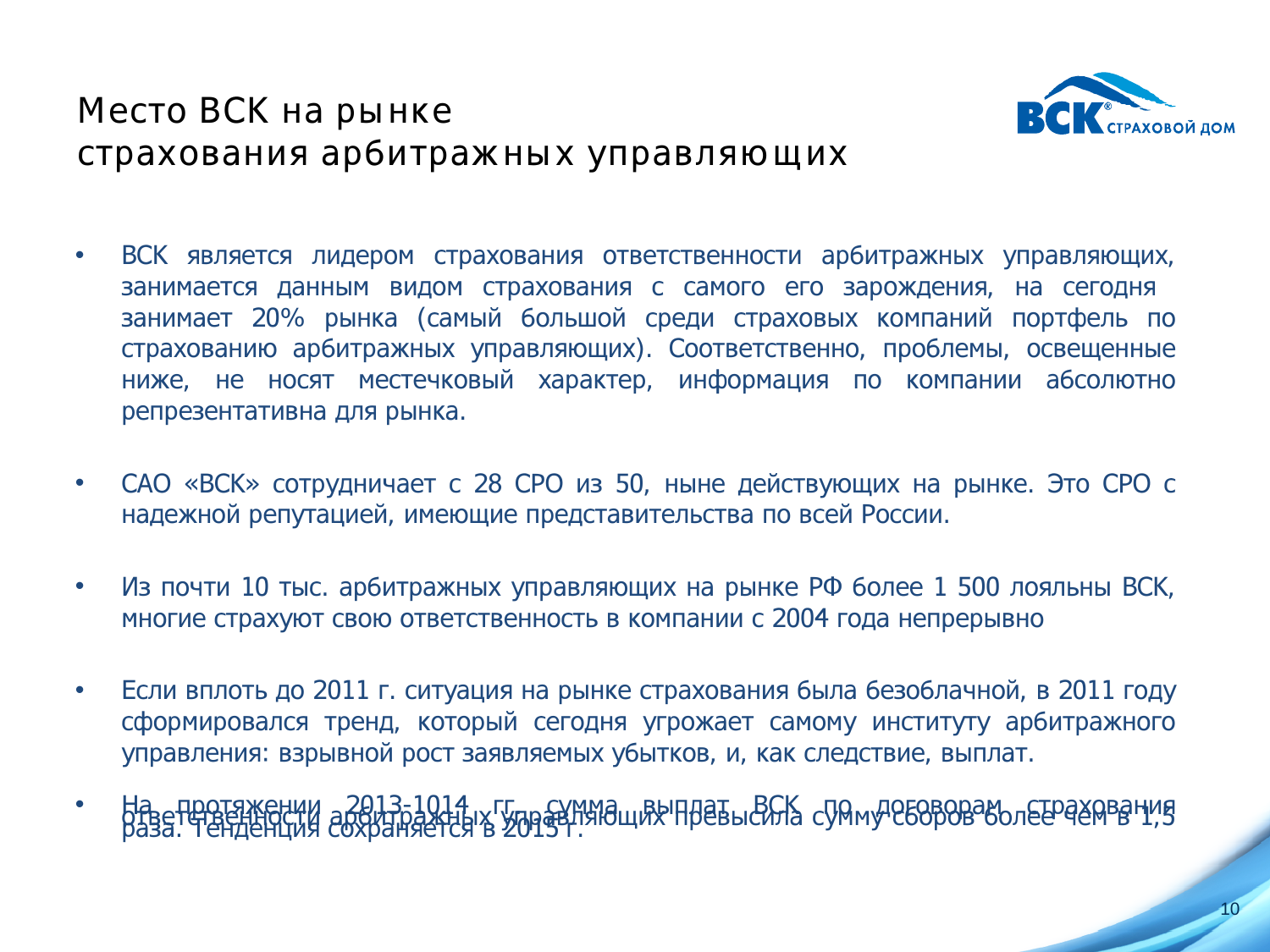

# Место ВСК на рынке страхования арбитражных управляющих

ВСК является лидером страхования ответственности арбитражных управляющих, занимается данным видом страхования с самого его зарождения, на сегодня  занимает 20% рынка (самый большой среди страховых компаний портфель по страхованию арбитражных управляющих). Соответственно, проблемы, освещенные ниже, не носят местечковый характер, информация по компании абсолютно репрезентативна для рынка.

САО «ВСК» сотрудничает с 28 СРО из 50, ныне действующих на рынке. Это СРО с надежной репутацией, имеющие представительства по всей России.

Из почти 10 тыс. арбитражных управляющих на рынке РФ более 1 500 лояльны ВСК, многие страхуют свою ответственность в компании с 2004 года непрерывно

Если вплоть до 2011 г. ситуация на рынке страхования была безоблачной, в 2011 году сформировался тренд, который сегодня угрожает самому институту арбитражного управления: взрывной рост заявляемых убытков, и, как следствие, выплат.

На протяжении 2013-1014 гг. сумма выплат ВСК по договорам страхования ответственности арбитражных управляющих превысила сумму сборов более чем в 1,5 раза. Тенденция сохраняется в 2015 г.

10